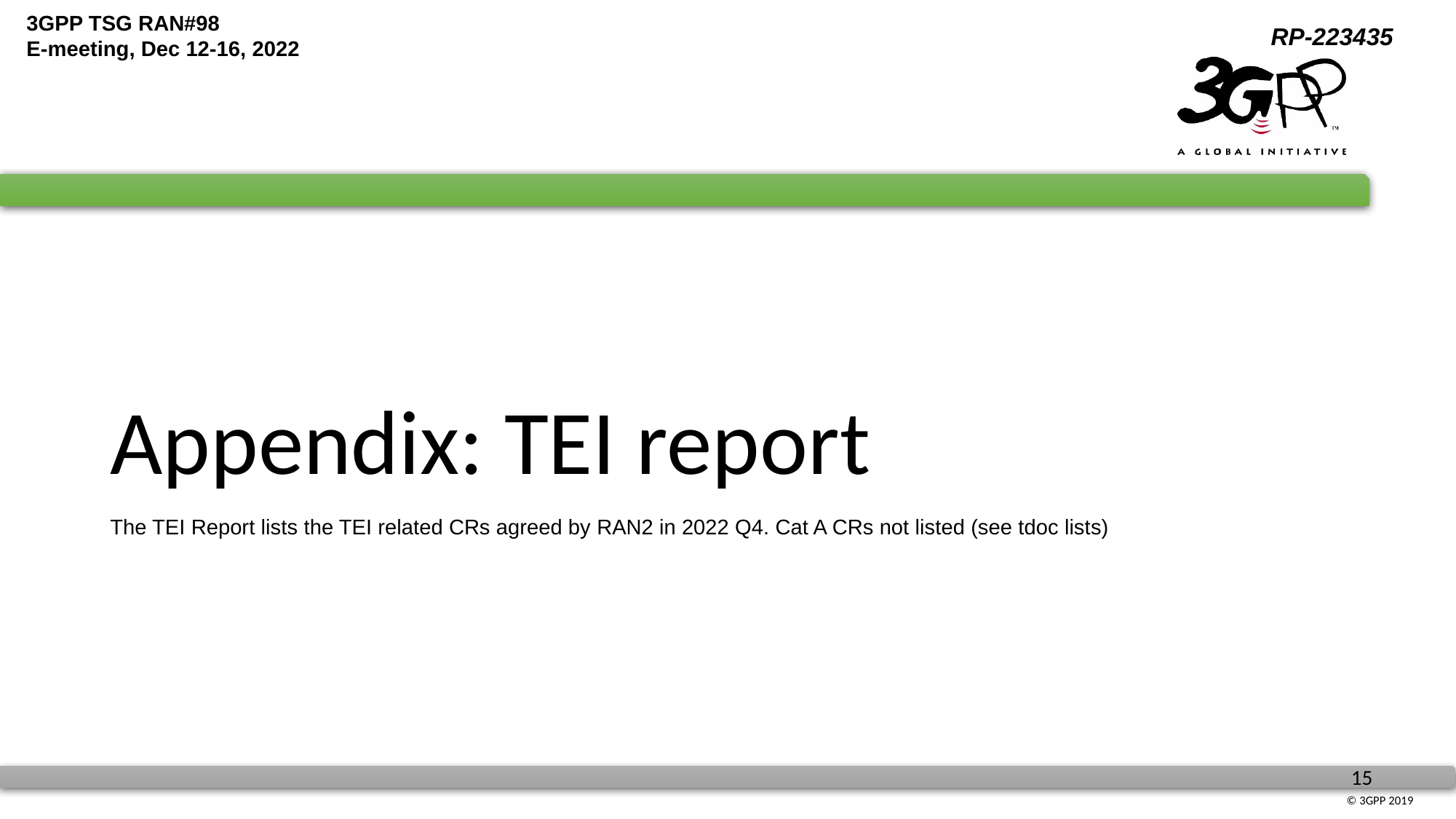

# Appendix: TEI report The TEI Report lists the TEI related CRs agreed by RAN2 in 2022 Q4. Cat A CRs not listed (see tdoc lists)